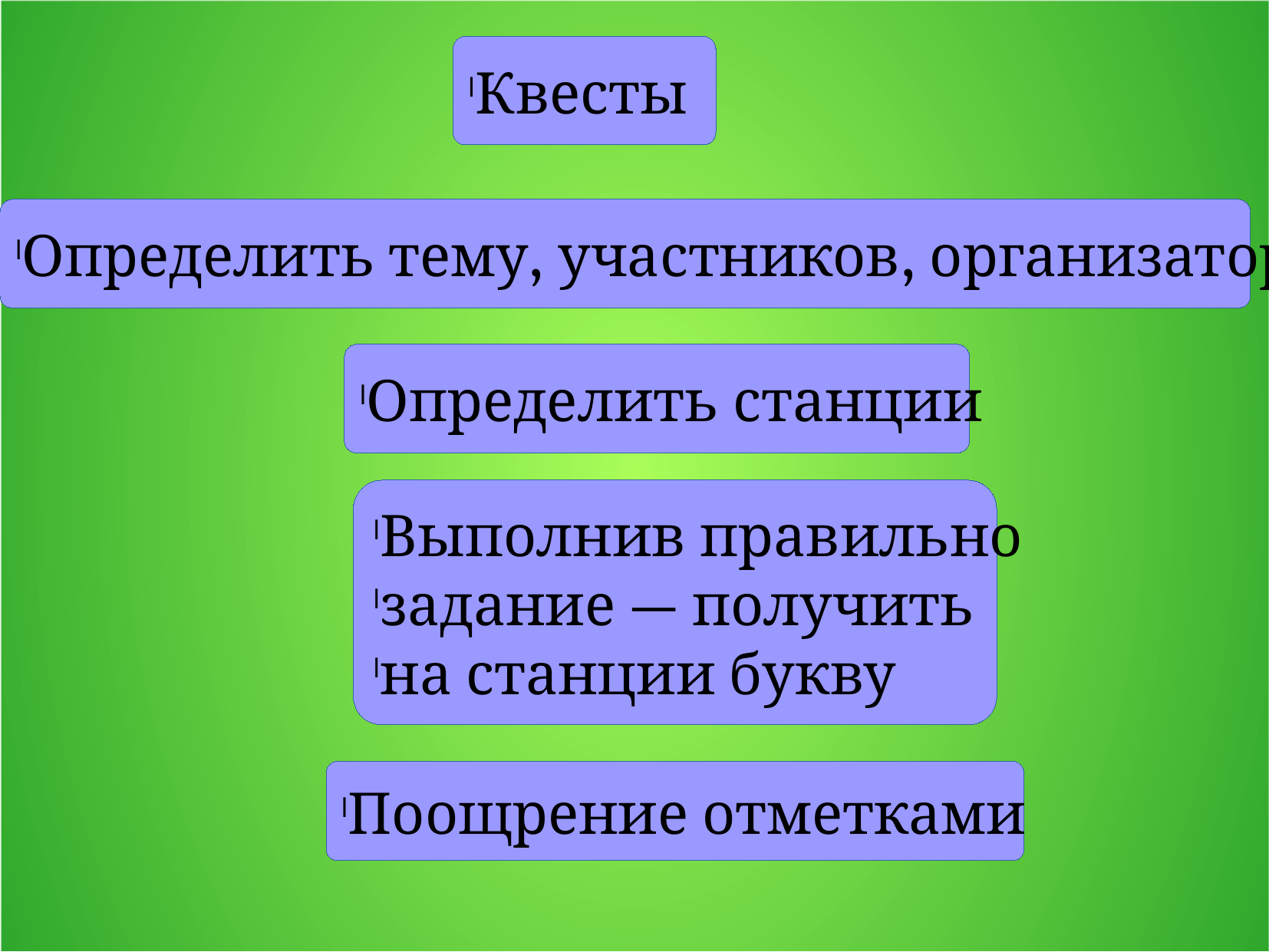

Квесты
Определить тему, участников, организаторов
Определить станции
Выполнив правильно
задание — получить
на станции букву
Поощрение отметками